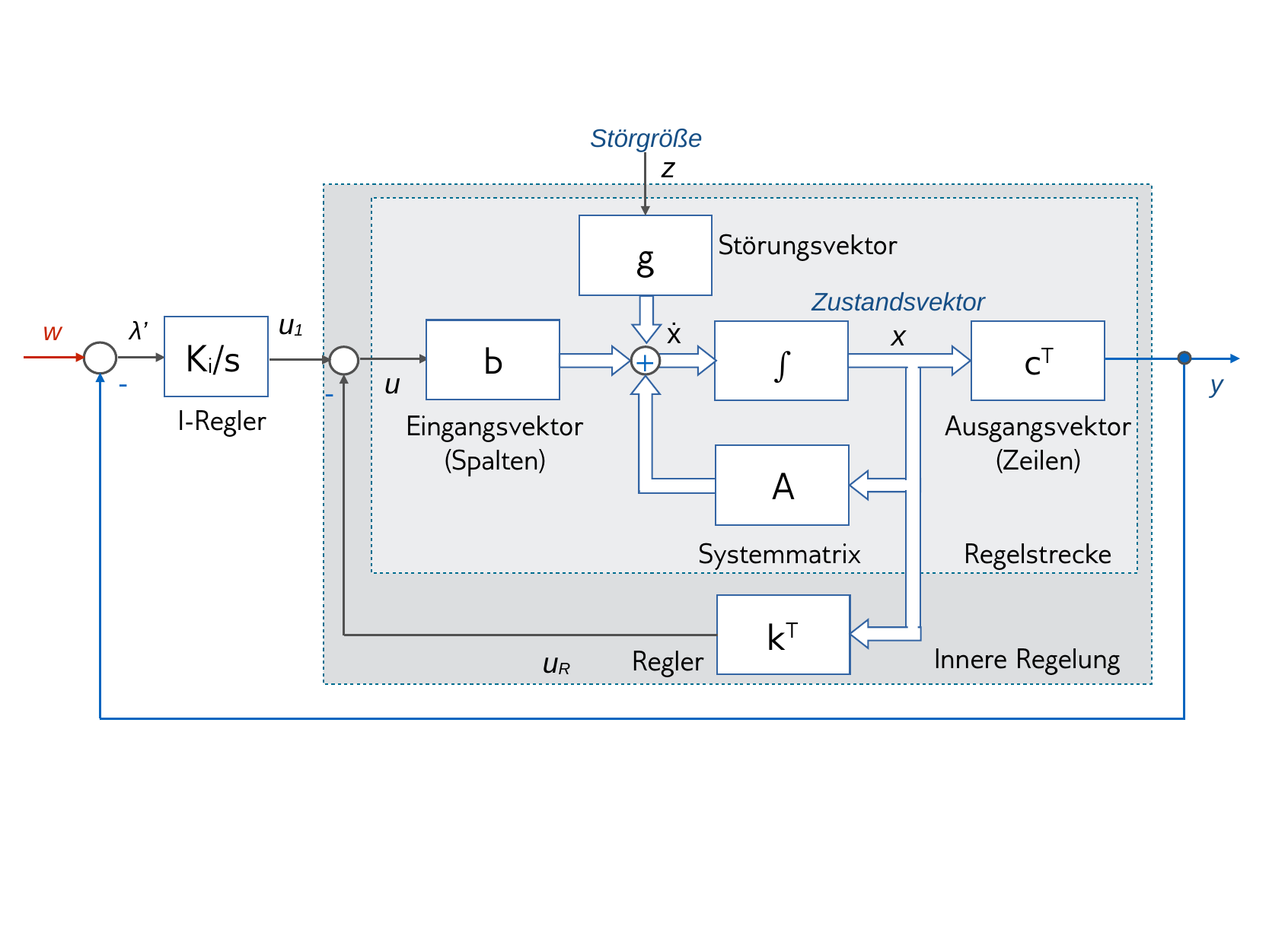

Störgröße
z

Störungsvektor

g
Zustandsvektor
u1

ẋ
λ’
w
x

∫
Ki/s
b
cT
+

-

-

u
y

I-Regler
Eingangsvektor
(Spalten)
Ausgangsvektor
(Zeilen)

A

Systemmatrix
Regelstrecke

kT

Innere Regelung

Regler
uR